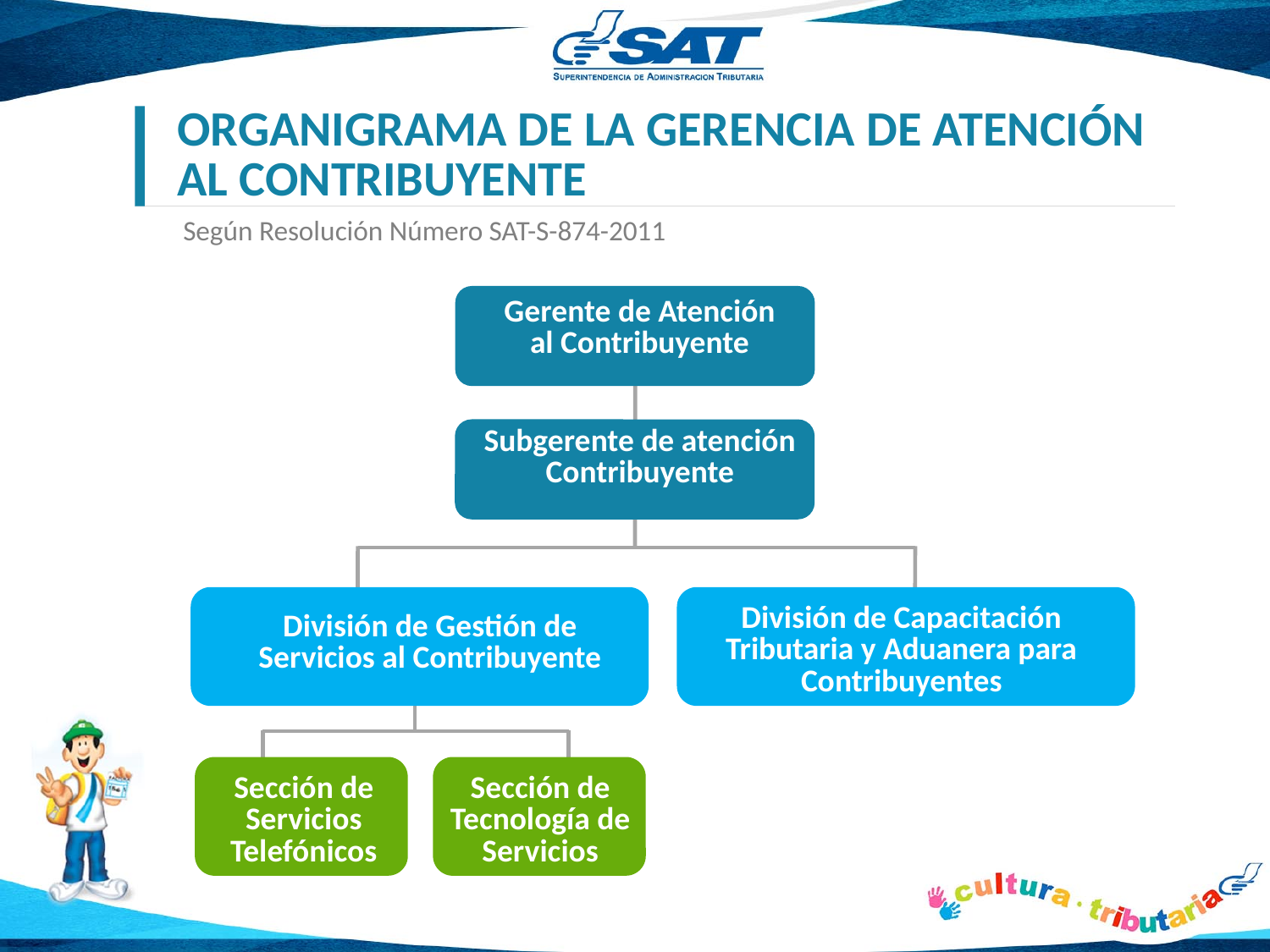

ORGANIGRAMA DE LA GERENCIA DE ATENCIÓN AL CONTRIBUYENTE

Según Resolución Número SAT-S-874-2011

Gerente de Atención al Contribuyente

Subgerente de atención Contribuyente

División de Gestión de Servicios al Contribuyente

División de Capacitación Tributaria y Aduanera para Contribuyentes

Sección de Servicios Telefónicos

Sección de Tecnología de Servicios